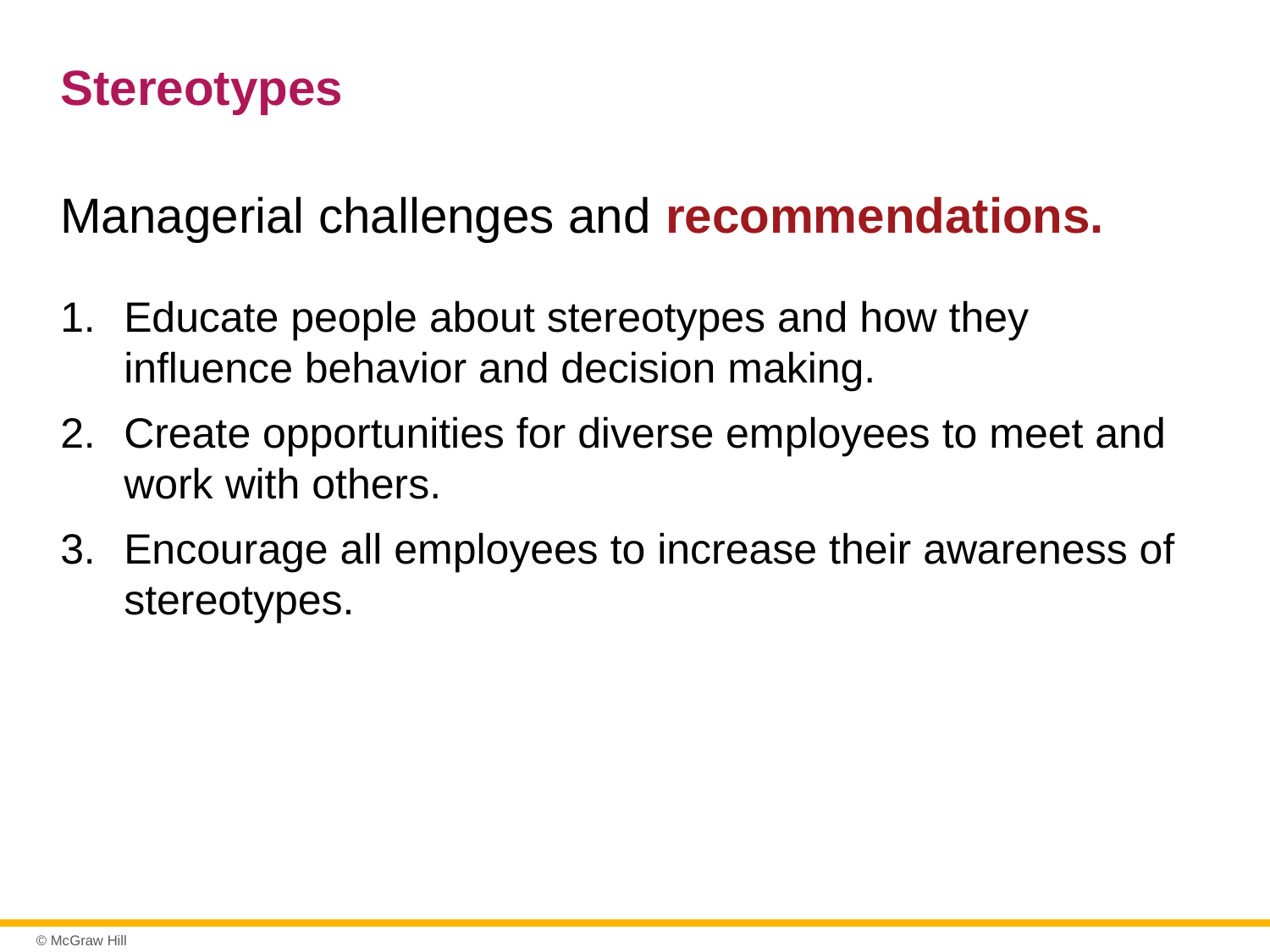

# Stereotypes
Managerial challenges and recommendations.

Educate people about stereotypes and how they influence behavior and decision making.
Create opportunities for diverse employees to meet and work with others.
Encourage all employees to increase their awareness of stereotypes.